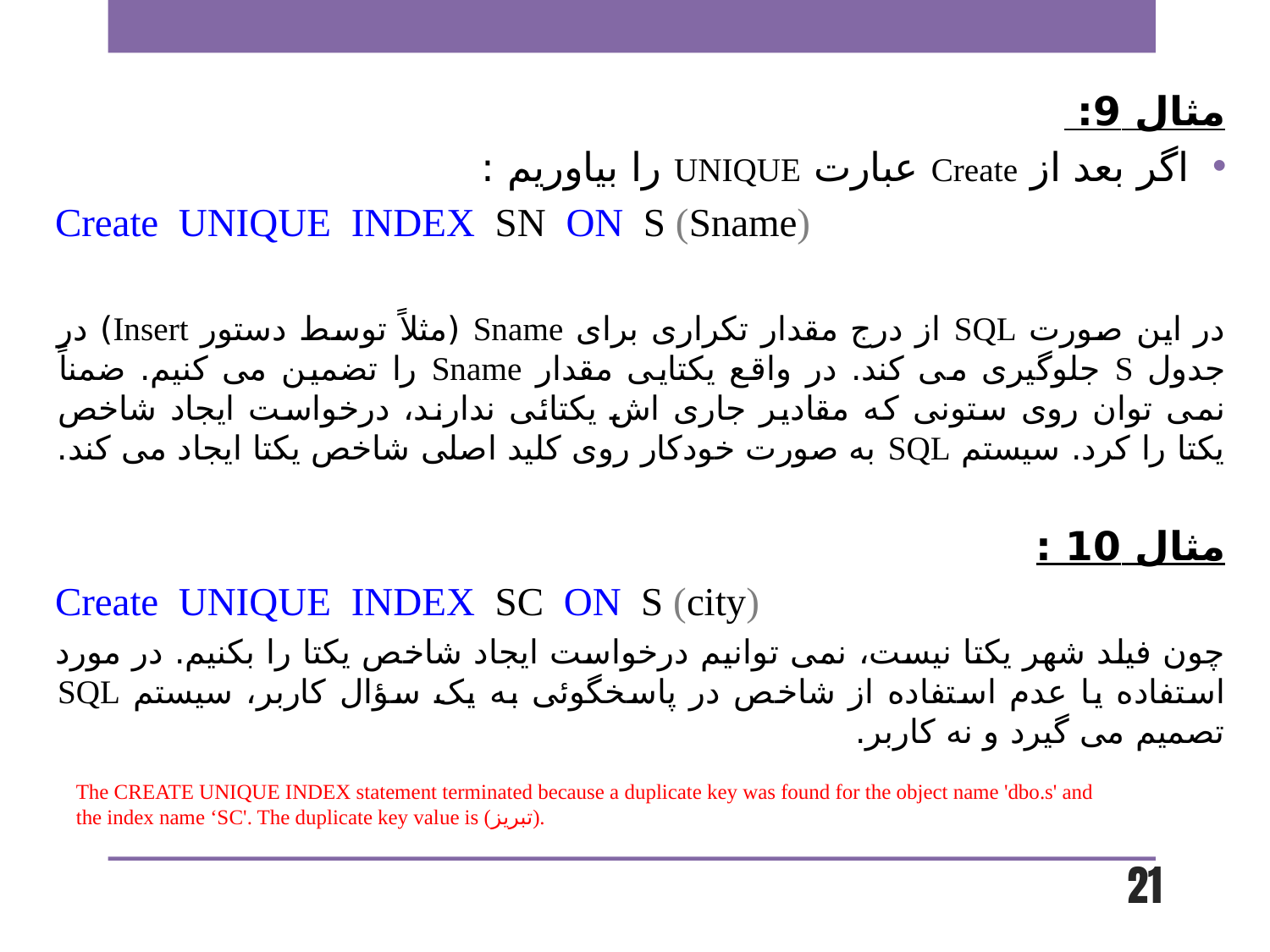

مثال 9:
اگر بعد از Create عبارت UNIQUE را بیاوریم :
Create  UNIQUE  INDEX  SN  ON  S (Sname)

در این صورت SQL از درج مقدار تکراری برای Sname (مثلاً توسط دستور Insert) در جدول S جلوگیری می کند. در واقع یکتایی مقدار Sname را تضمین می کنیم. ضمناً نمی توان روی ستونی که مقادیر جاری اش یکتائی ندارند، درخواست ایجاد شاخص یکتا را کرد. سیستم SQL به صورت خودکار روی کلید اصلی شاخص یکتا ایجاد می کند.

مثال 10 :
Create  UNIQUE  INDEX  SC  ON  S (city)
چون فیلد شهر یکتا نیست، نمی توانیم درخواست ایجاد شاخص یکتا را بکنیم. در مورد استفاده یا عدم استفاده از شاخص در پاسخگوئی به یک سؤال کاربر، سیستم SQL تصمیم می گیرد و نه کاربر.
The CREATE UNIQUE INDEX statement terminated because a duplicate key was found for the object name 'dbo.s' and the index name ‘SC'. The duplicate key value is (تبریز).
21